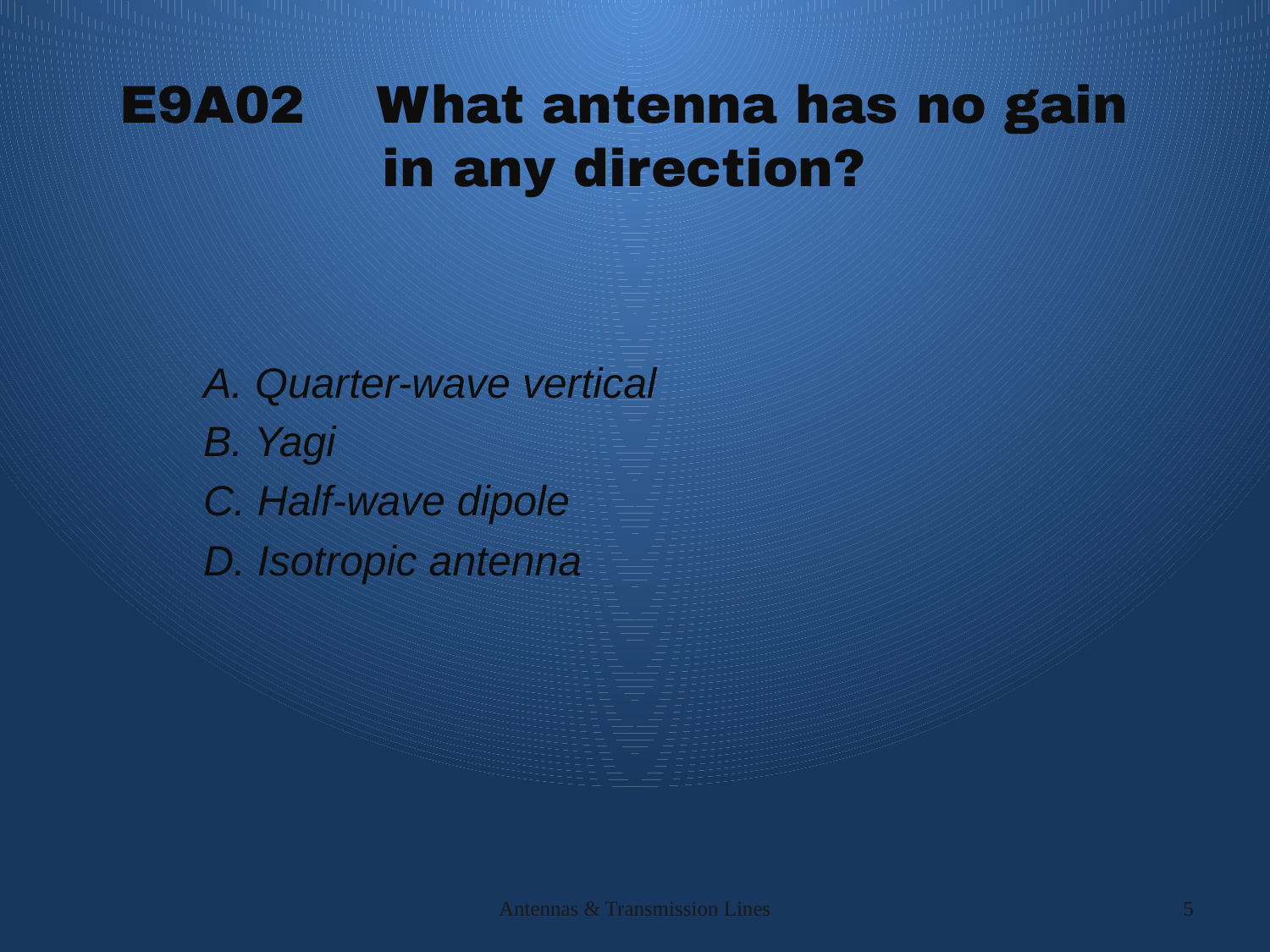

# E9A02    What antenna has no gain in any direction?
A. Quarter-wave vertical
B. Yagi
C. Half-wave dipole
D. Isotropic antenna
Antennas & Transmission Lines
5